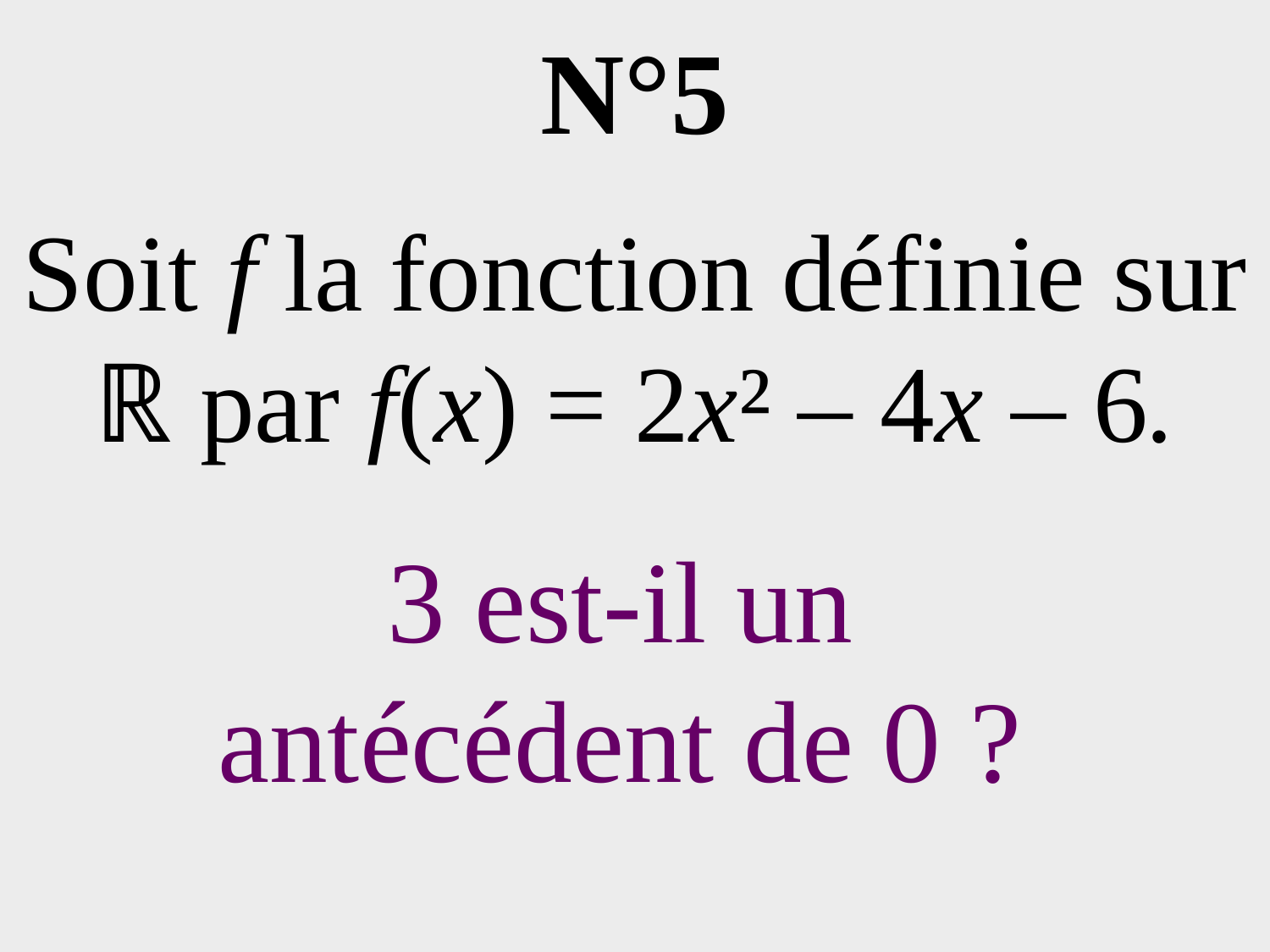

# N°5

Soit f la fonction définie sur ℝ par f(x) = 2x² – 4x – 6.

3 est-il un
antécédent de 0 ?